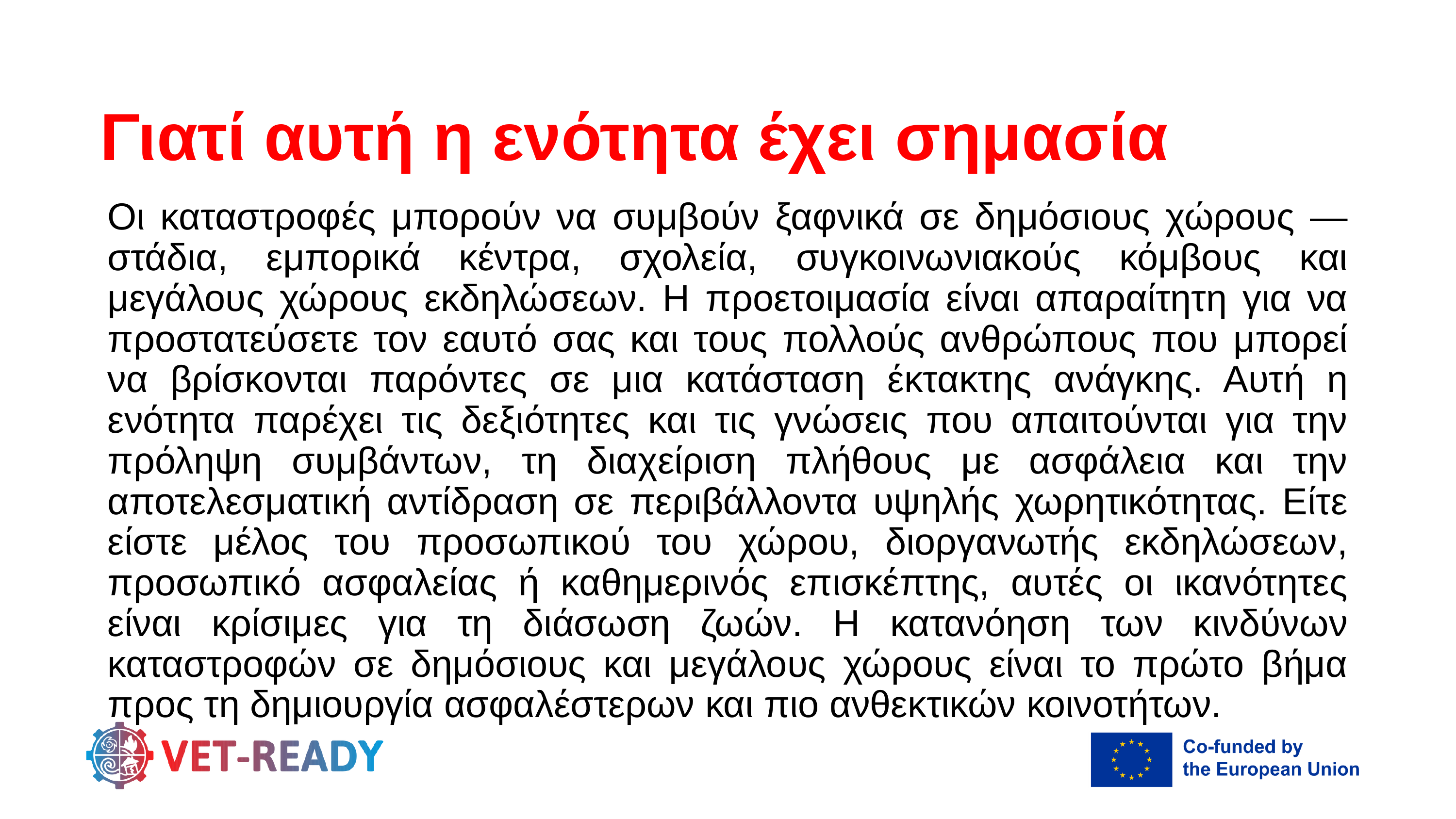

Γιατί αυτή η ενότητα έχει σημασία
Οι καταστροφές μπορούν να συμβούν ξαφνικά σε δημόσιους χώρους — στάδια, εμπορικά κέντρα, σχολεία, συγκοινωνιακούς κόμβους και μεγάλους χώρους εκδηλώσεων. Η προετοιμασία είναι απαραίτητη για να προστατεύσετε τον εαυτό σας και τους πολλούς ανθρώπους που μπορεί να βρίσκονται παρόντες σε μια κατάσταση έκτακτης ανάγκης. Αυτή η ενότητα παρέχει τις δεξιότητες και τις γνώσεις που απαιτούνται για την πρόληψη συμβάντων, τη διαχείριση πλήθους με ασφάλεια και την αποτελεσματική αντίδραση σε περιβάλλοντα υψηλής χωρητικότητας. Είτε είστε μέλος του προσωπικού του χώρου, διοργανωτής εκδηλώσεων, προσωπικό ασφαλείας ή καθημερινός επισκέπτης, αυτές οι ικανότητες είναι κρίσιμες για τη διάσωση ζωών. Η κατανόηση των κινδύνων καταστροφών σε δημόσιους και μεγάλους χώρους είναι το πρώτο βήμα προς τη δημιουργία ασφαλέστερων και πιο ανθεκτικών κοινοτήτων.